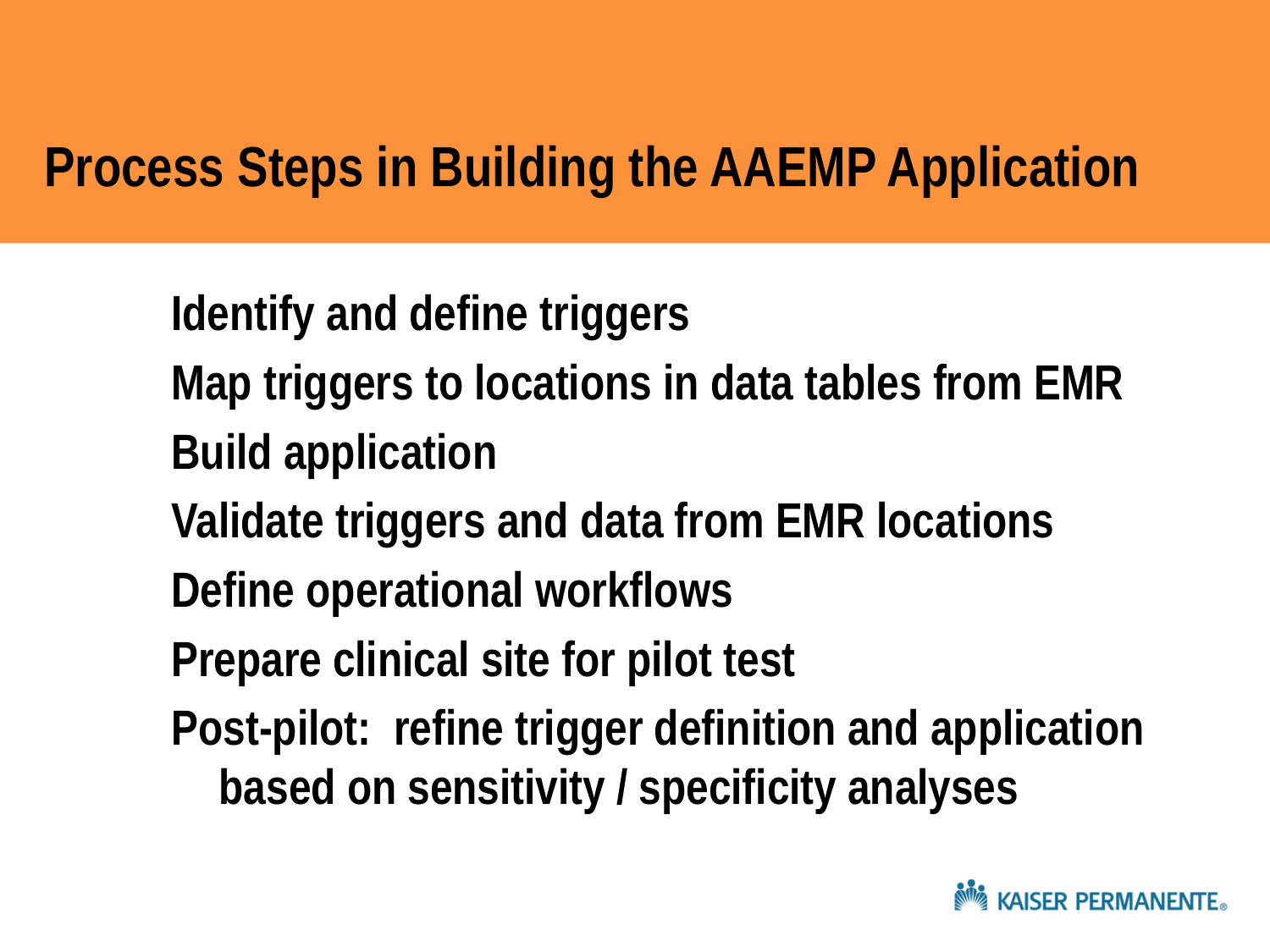

# Process Steps in Building the AAEMP Application
Identify and define triggers
Map triggers to locations in data tables from EMR
Build application
Validate triggers and data from EMR locations
Define operational workflows
Prepare clinical site for pilot test
Post-pilot:  refine trigger definition and application based on sensitivity / specificity analyses